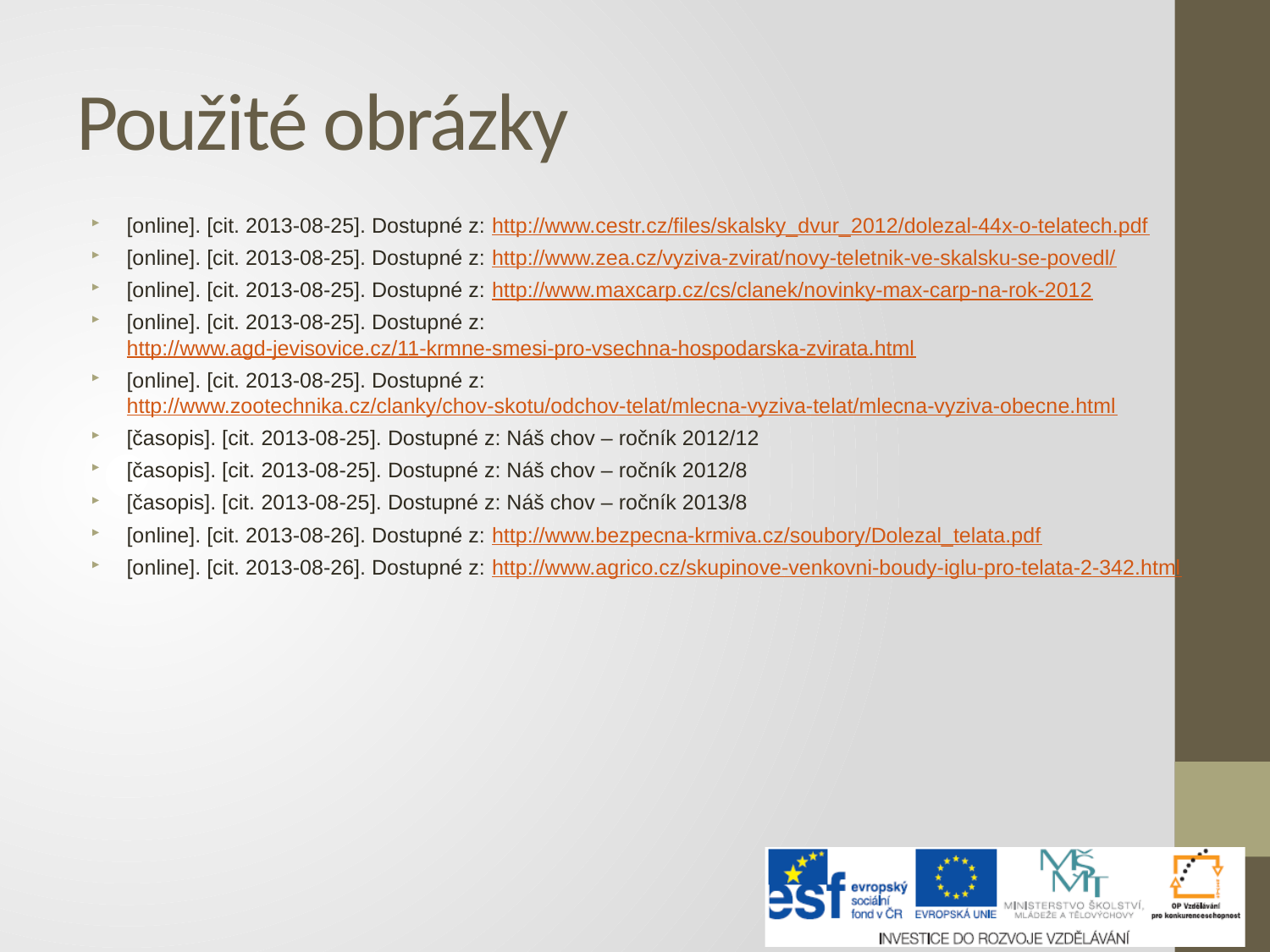

# Použité obrázky
[online]. [cit. 2013-08-25]. Dostupné z: http://www.cestr.cz/files/skalsky_dvur_2012/dolezal-44x-o-telatech.pdf
[online]. [cit. 2013-08-25]. Dostupné z: http://www.zea.cz/vyziva-zvirat/novy-teletnik-ve-skalsku-se-povedl/
[online]. [cit. 2013-08-25]. Dostupné z: http://www.maxcarp.cz/cs/clanek/novinky-max-carp-na-rok-2012
[online]. [cit. 2013-08-25]. Dostupné z: http://www.agd-jevisovice.cz/11-krmne-smesi-pro-vsechna-hospodarska-zvirata.html
[online]. [cit. 2013-08-25]. Dostupné z: http://www.zootechnika.cz/clanky/chov-skotu/odchov-telat/mlecna-vyziva-telat/mlecna-vyziva-obecne.html
[časopis]. [cit. 2013-08-25]. Dostupné z: Náš chov – ročník 2012/12
[časopis]. [cit. 2013-08-25]. Dostupné z: Náš chov – ročník 2012/8
[časopis]. [cit. 2013-08-25]. Dostupné z: Náš chov – ročník 2013/8
[online]. [cit. 2013-08-26]. Dostupné z: http://www.bezpecna-krmiva.cz/soubory/Dolezal_telata.pdf
[online]. [cit. 2013-08-26]. Dostupné z: http://www.agrico.cz/skupinove-venkovni-boudy-iglu-pro-telata-2-342.html